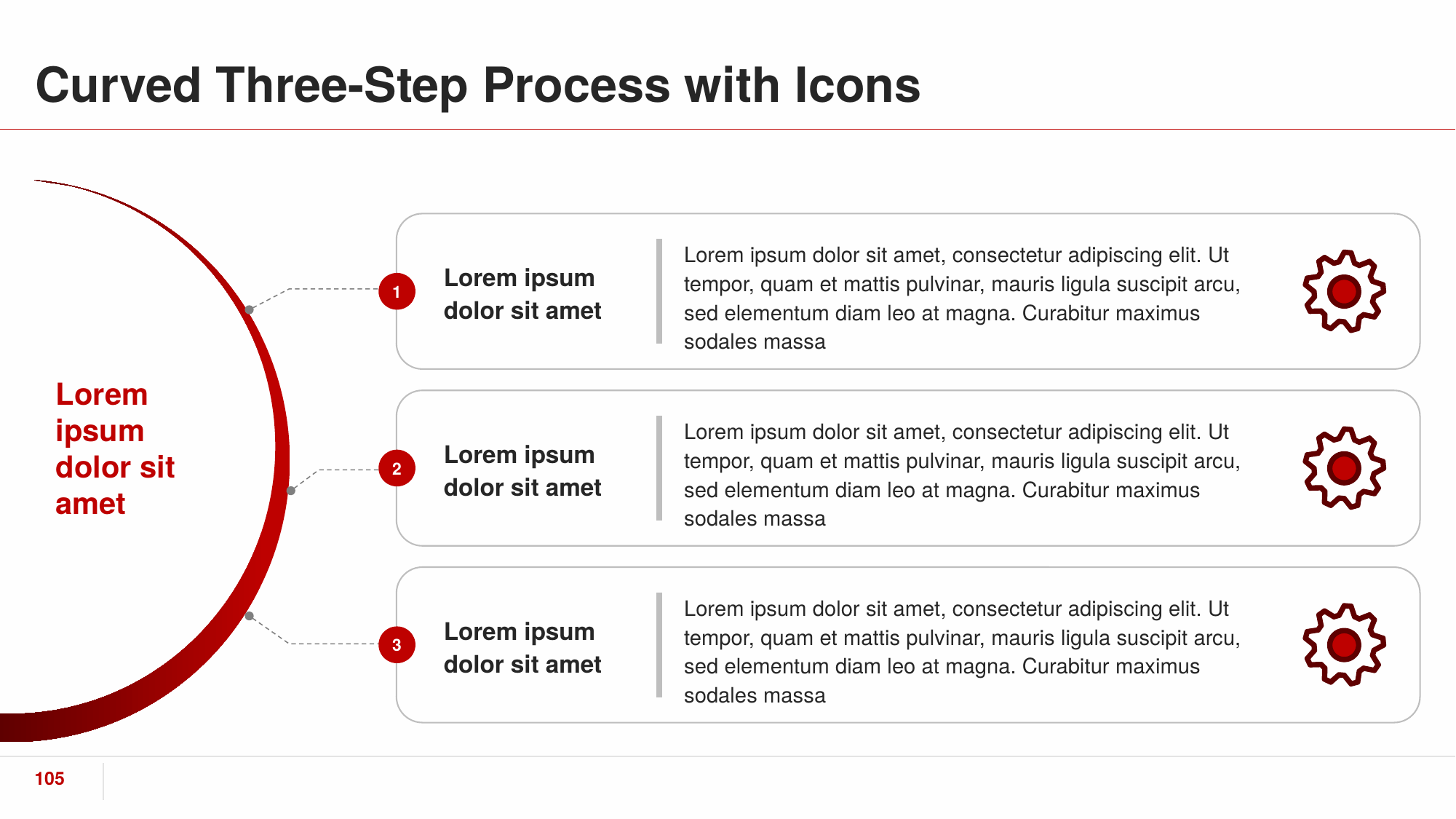

# Curved Three-Step Process with Icons

Lorem ipsum dolor sit amet, consectetur adipiscing elit. Ut tempor, quam et mattis pulvinar, mauris ligula suscipit arcu, sed elementum diam leo at magna. Curabitur maximus sodales massa

Lorem ipsum
dolor sit amet
1

Lorem ipsum
dolor sit amet

Lorem ipsum dolor sit amet, consectetur adipiscing elit. Ut tempor, quam et mattis pulvinar, mauris ligula suscipit arcu, sed elementum diam leo at magna. Curabitur maximus sodales massa

Lorem ipsum
dolor sit amet
2

Lorem ipsum dolor sit amet, consectetur adipiscing elit. Ut tempor, quam et mattis pulvinar, mauris ligula suscipit arcu, sed elementum diam leo at magna. Curabitur maximus sodales massa

Lorem ipsum
dolor sit amet

3
105